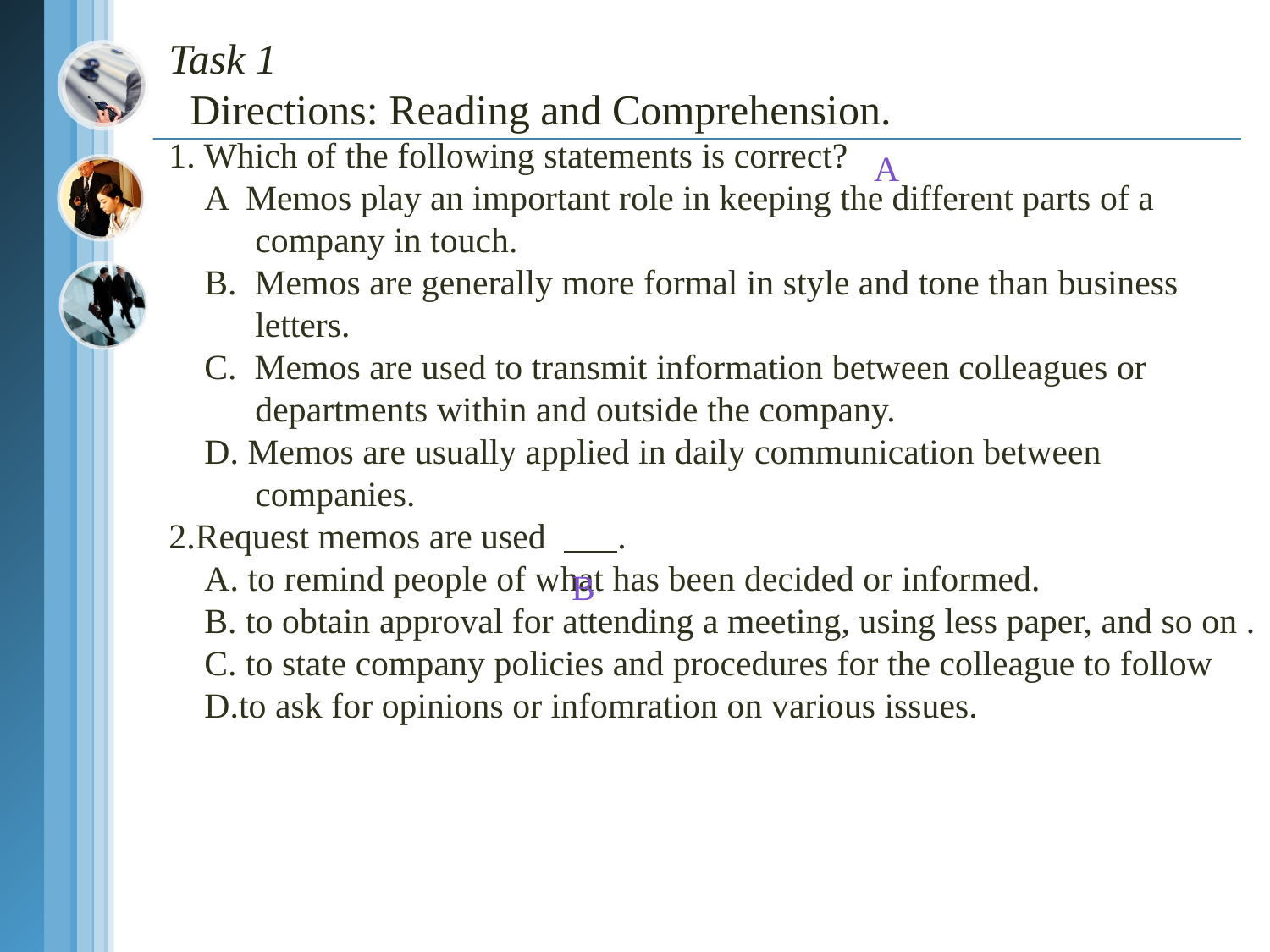

Task 1
  Directions: Reading and Comprehension.
1. Which of the following statements is correct?
    A  Memos play an important role in keeping the different parts of a company in touch.
    B.  Memos are generally more formal in style and tone than business letters.
    C.  Memos are used to transmit information between colleagues or departments within and outside the company.
    D. Memos are usually applied in daily communication between companies.
2.Request memos are used        .
    A. to remind people of what has been decided or informed.
    B. to obtain approval for attending a meeting, using less paper, and so on .
    C. to state company policies and procedures for the colleague to follow
    D.to ask for opinions or infomration on various issues.

  A
  B